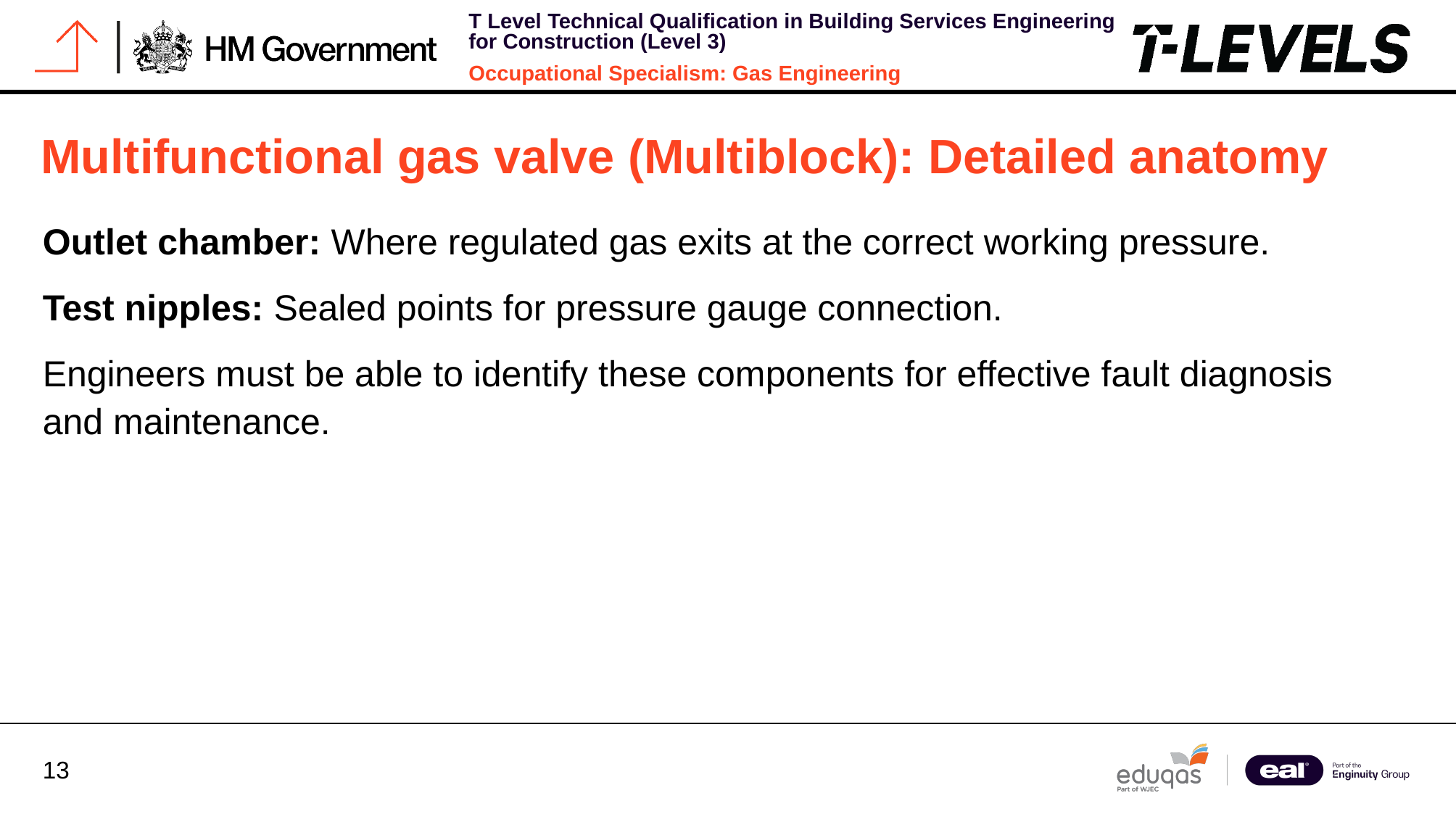

# Multifunctional gas valve (Multiblock): Detailed anatomy
Outlet chamber: Where regulated gas exits at the correct working pressure.
Test nipples: Sealed points for pressure gauge connection.
Engineers must be able to identify these components for effective fault diagnosis and maintenance.